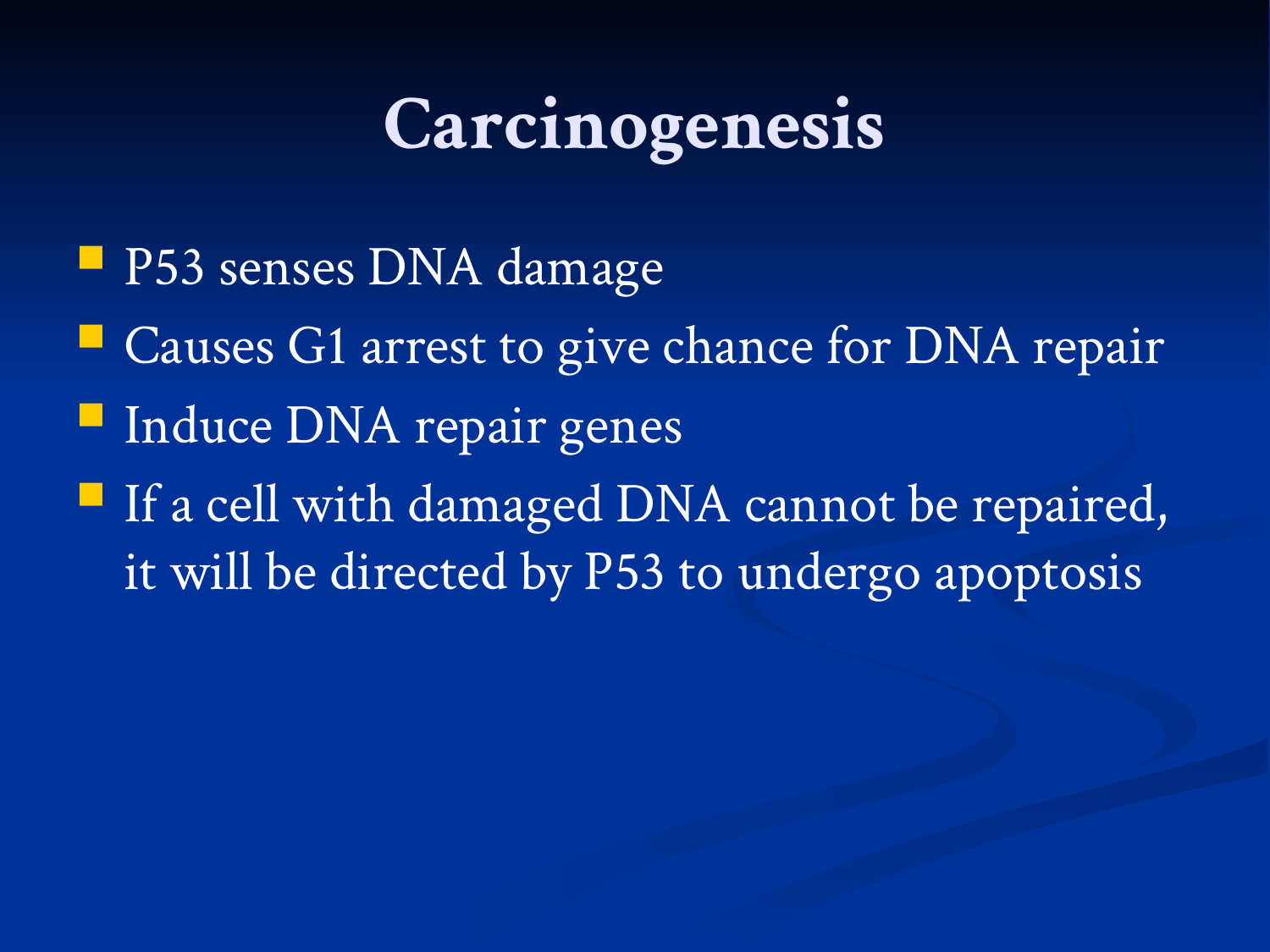

# Carcinogenesis
P53 senses DNA damage
Causes G1 arrest to give chance for DNA repair
Induce DNA repair genes
If a cell with damaged DNA cannot be repaired, it will be directed by P53 to undergo apoptosis